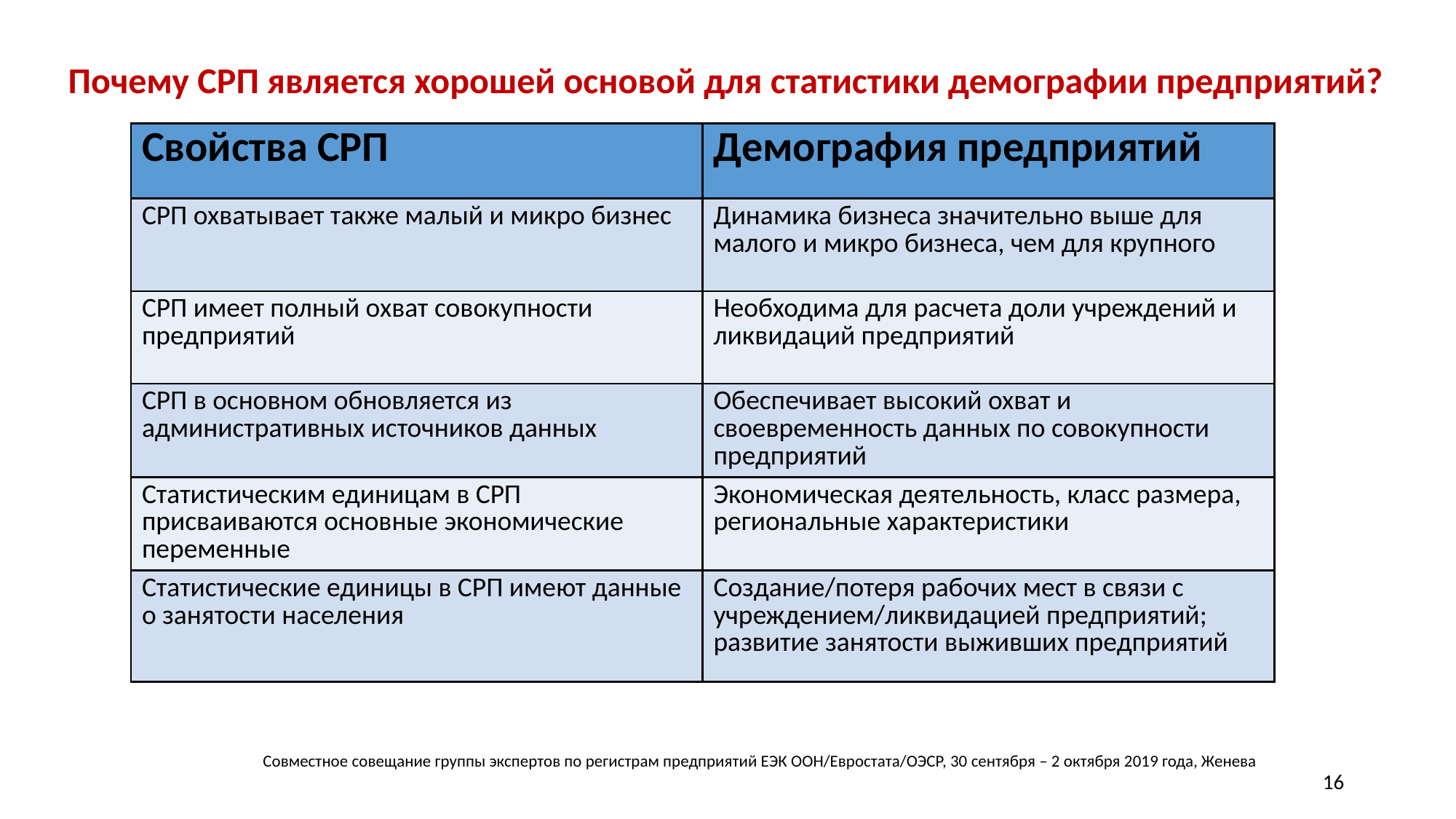

# Почему СРП является хорошей основой для статистики демографии предприятий?
| Свойства СРП | Демография предприятий |
| --- | --- |
| СРП охватывает также малый и микро бизнес | Динамика бизнеса значительно выше для малого и микро бизнеса, чем для крупного |
| СРП имеет полный охват совокупности предприятий | Необходима для расчета доли учреждений и ликвидаций предприятий |
| СРП в основном обновляется из административных источников данных | Обеспечивает высокий охват и своевременность данных по совокупности предприятий |
| Статистическим единицам в СРП присваиваются основные экономические переменные | Экономическая деятельность, класс размера, региональные характеристики |
| Статистические единицы в СРП имеют данные о занятости населения | Создание/потеря рабочих мест в связи с учреждением/ликвидацией предприятий; развитие занятости выживших предприятий |
Совместное совещание группы экспертов по регистрам предприятий ЕЭК ООН/Евростата/ОЭСР, 30 сентября – 2 октября 2019 года, Женева
16